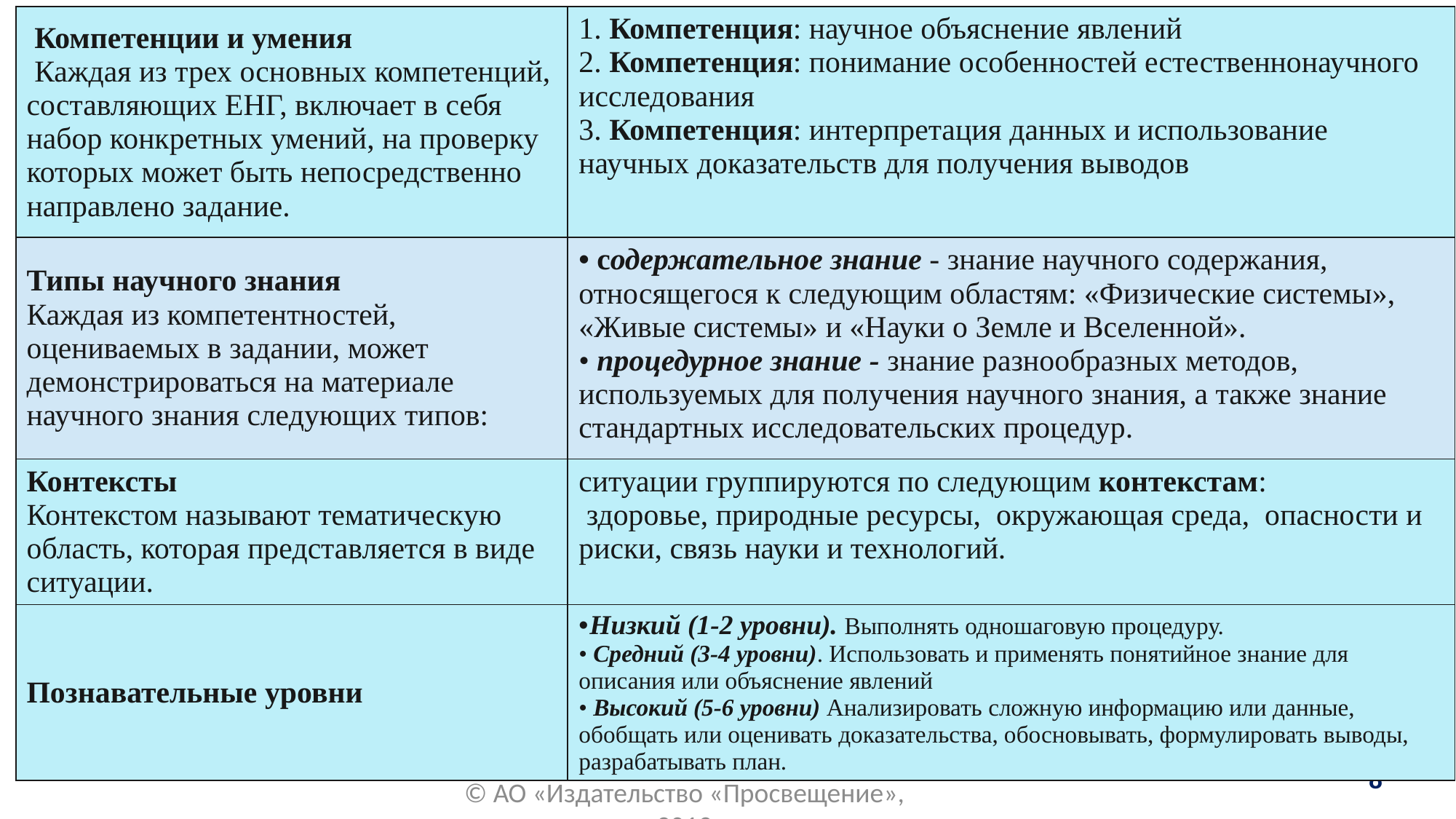

| Компетенции и умения Каждая из трех основных компетенций, составляющих ЕНГ, включает в себя набор конкретных умений, на проверку которых может быть непосредственно направлено задание. | 1. Компетенция: научное объяснение явлений 2. Компетенция: понимание особенностей естественнонаучного исследования 3. Компетенция: интерпретация данных и использование научных доказательств для получения выводов |
| --- | --- |
| Типы научного знания Каждая из компетентностей, оцениваемых в задании, может демонстрироваться на материале научного знания следующих типов: | • содержательное знание - знание научного содержания, относящегося к следующим областям: «Физические системы», «Живые системы» и «Науки о Земле и Вселенной». • процедурное знание - знание разнообразных методов, используемых для получения научного знания, а также знание стандартных исследовательских процедур. |
| Контексты Контекстом называют тематическую область, которая представляется в виде ситуации. | ситуации группируются по следующим контекстам: здоровье, природные ресурсы, окружающая среда, опасности и риски, связь науки и технологий. |
| Познавательные уровни | Низкий (1-2 уровни). Выполнять одношаговую процедуру. • Средний (3-4 уровни). Использовать и применять понятийное знание для описания или объяснение явлений • Высокий (5-6 уровни) Анализировать сложную информацию или данные, обобщать или оценивать доказательства, обосновывать, формулировать выводы, разрабатывать план. |
8
© АО «Издательство «Просвещение», 2019